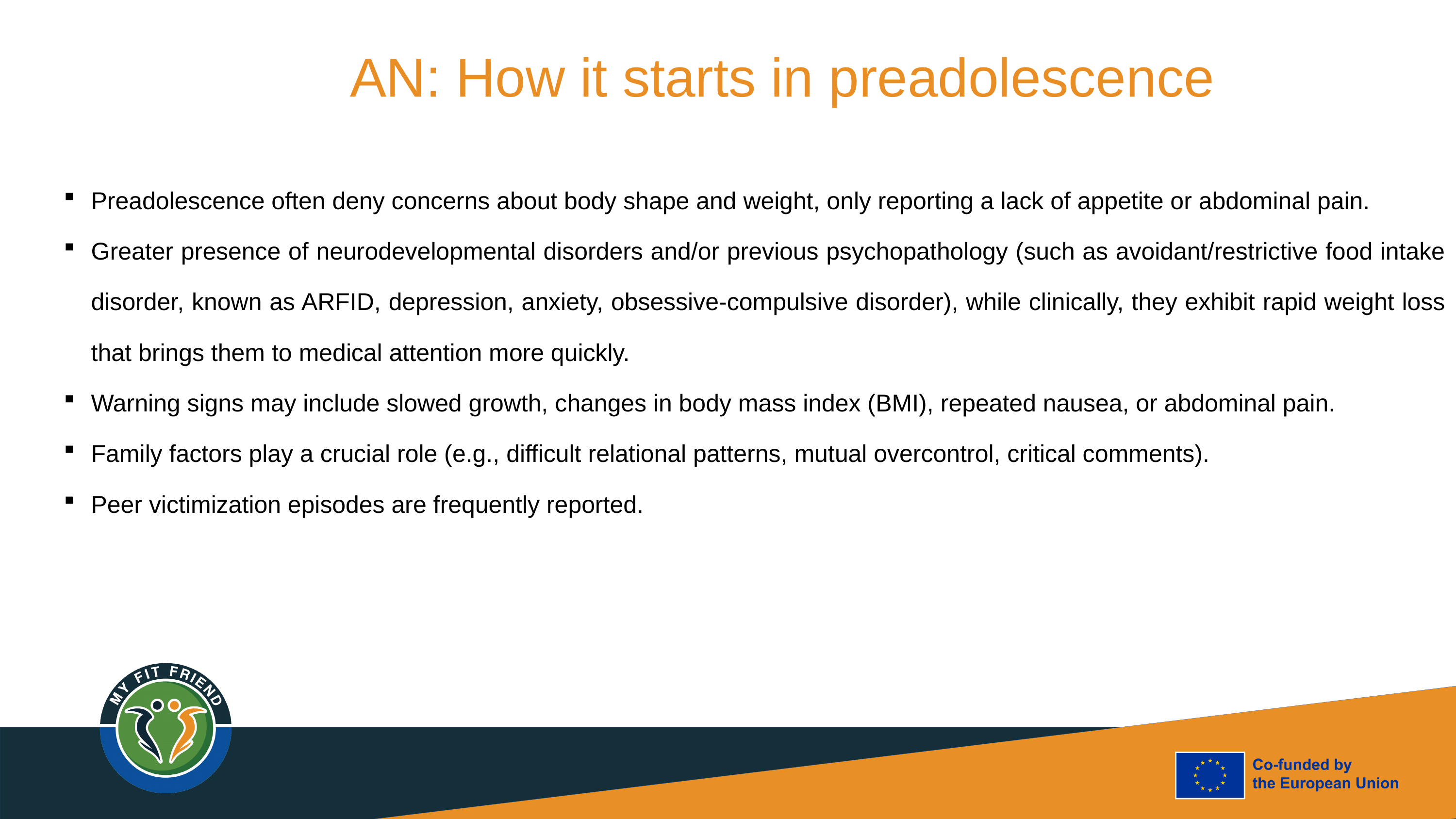

AN: How it starts in preadolescence
Preadolescence often deny concerns about body shape and weight, only reporting a lack of appetite or abdominal pain.
Greater presence of neurodevelopmental disorders and/or previous psychopathology (such as avoidant/restrictive food intake disorder, known as ARFID, depression, anxiety, obsessive-compulsive disorder), while clinically, they exhibit rapid weight loss that brings them to medical attention more quickly.
Warning signs may include slowed growth, changes in body mass index (BMI), repeated nausea, or abdominal pain.
Family factors play a crucial role (e.g., difficult relational patterns, mutual overcontrol, critical comments).
Peer victimization episodes are frequently reported.